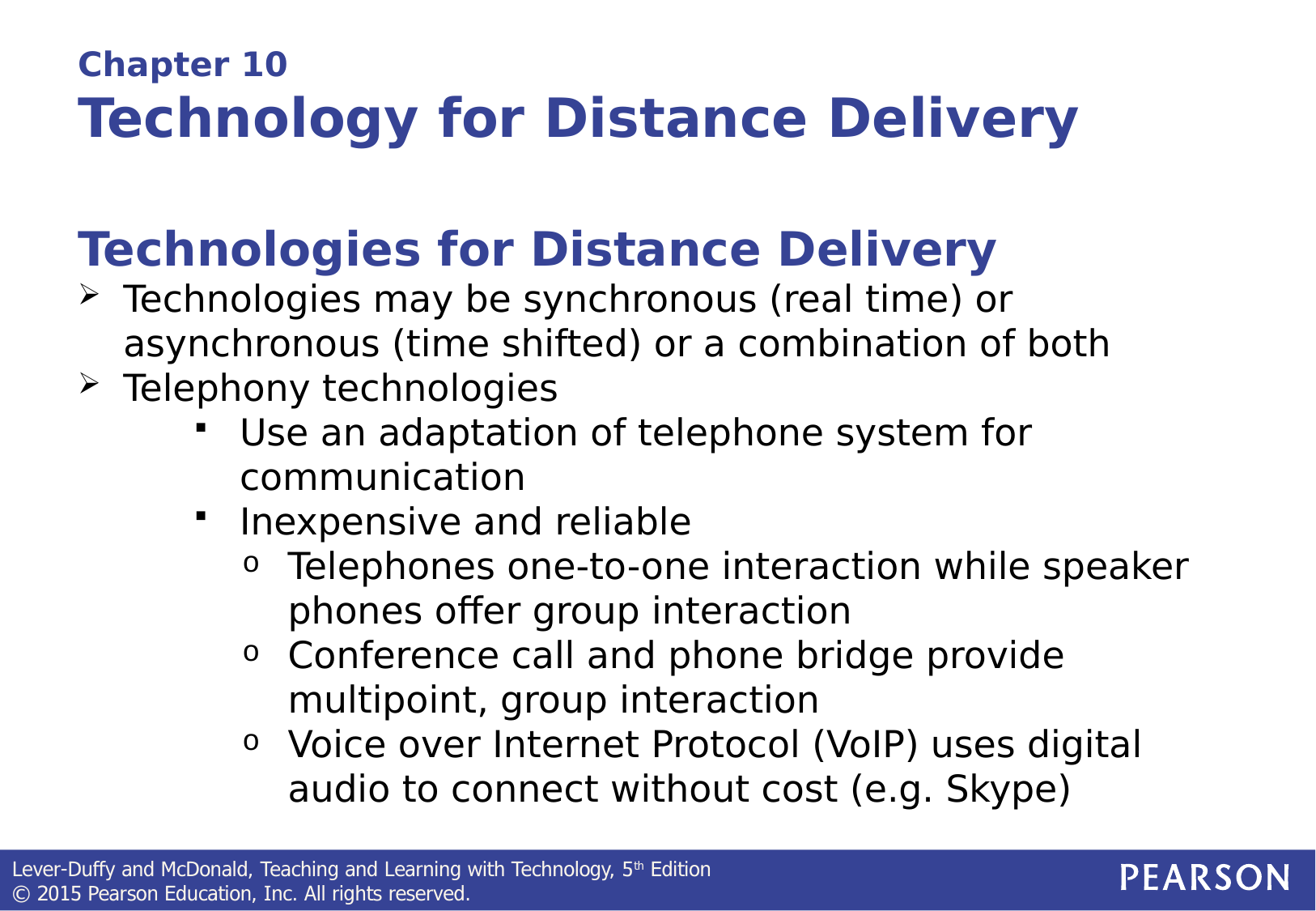

# Chapter 10 Technology for Distance Delivery
Technologies for Distance Delivery
Technologies may be synchronous (real time) or asynchronous (time shifted) or a combination of both
Telephony technologies
Use an adaptation of telephone system for communication
Inexpensive and reliable
Telephones one-to-one interaction while speaker phones offer group interaction
Conference call and phone bridge provide multipoint, group interaction
Voice over Internet Protocol (VoIP) uses digital audio to connect without cost (e.g. Skype)